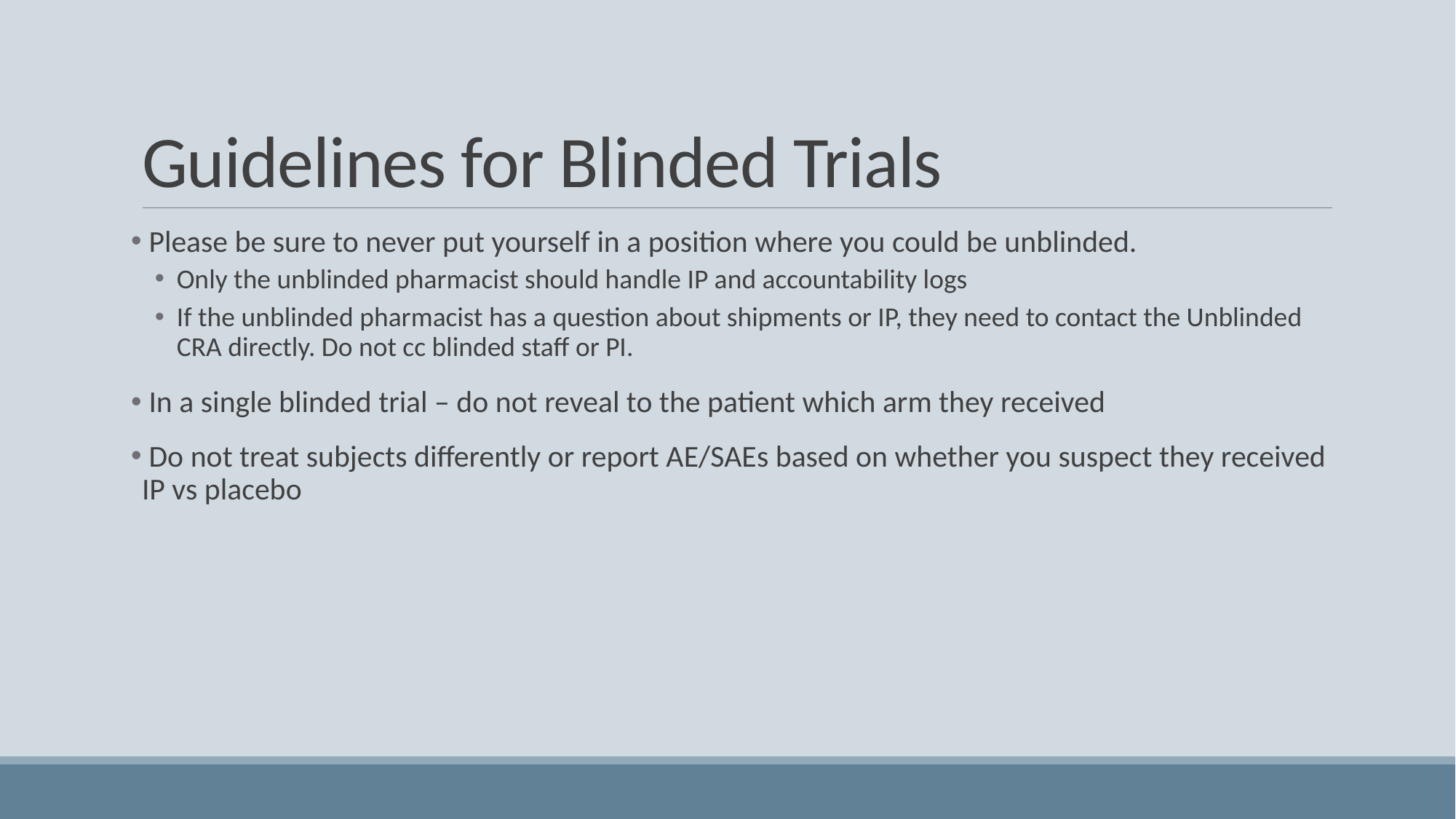

# Guidelines for Blinded Trials
 Please be sure to never put yourself in a position where you could be unblinded.
Only the unblinded pharmacist should handle IP and accountability logs
If the unblinded pharmacist has a question about shipments or IP, they need to contact the Unblinded CRA directly. Do not cc blinded staff or PI.
 In a single blinded trial – do not reveal to the patient which arm they received
 Do not treat subjects differently or report AE/SAEs based on whether you suspect they received IP vs placebo